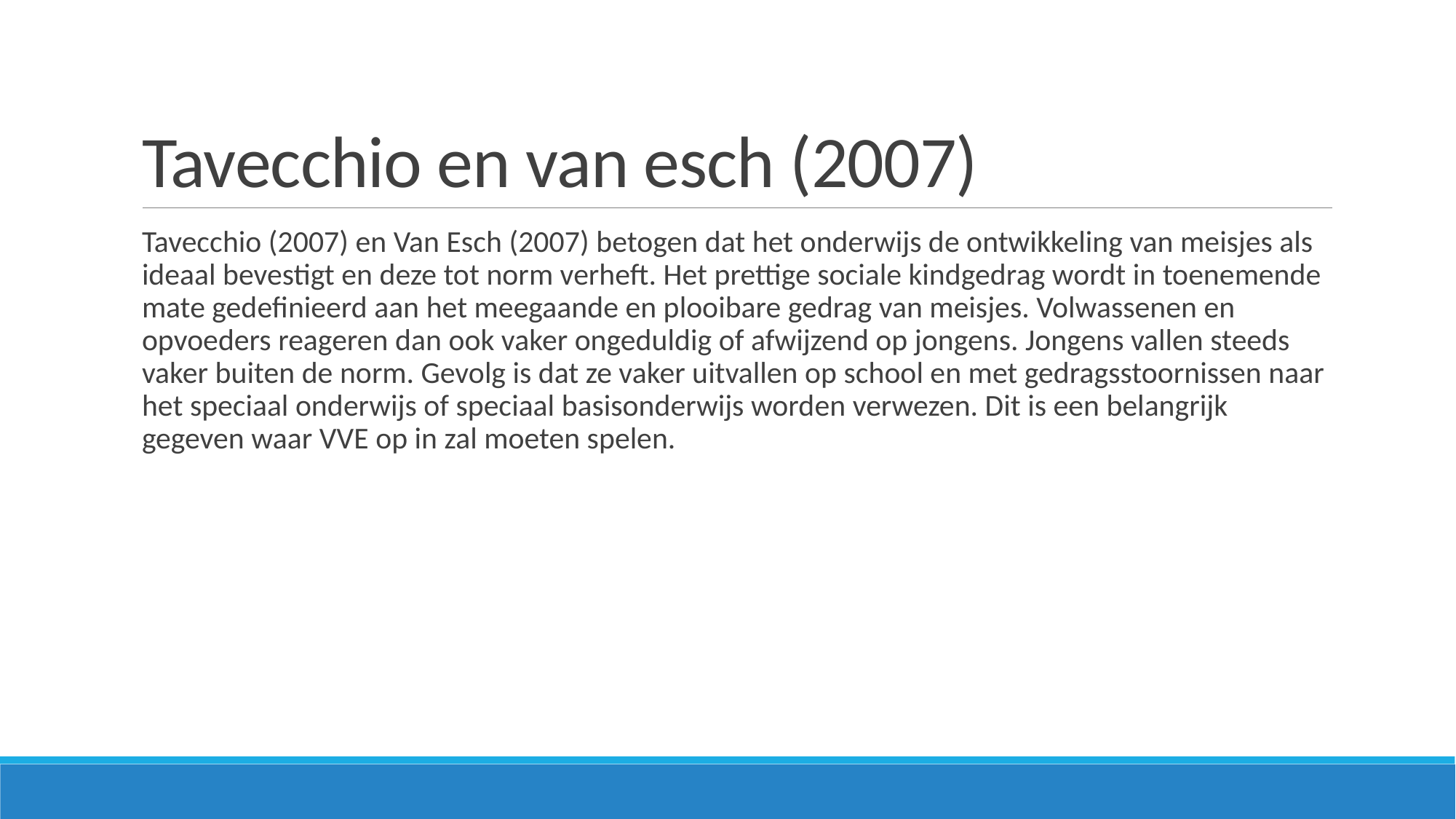

# Tavecchio en van esch (2007)
Tavecchio (2007) en Van Esch (2007) betogen dat het onderwijs de ontwikkeling van meisjes als ideaal bevestigt en deze tot norm verheft. Het prettige sociale kindgedrag wordt in toenemende mate gedefinieerd aan het meegaande en plooibare gedrag van meisjes. Volwassenen en opvoeders reageren dan ook vaker ongeduldig of afwijzend op jongens. Jongens vallen steeds vaker buiten de norm. Gevolg is dat ze vaker uitvallen op school en met gedragsstoornissen naar het speciaal onderwijs of speciaal basisonderwijs worden verwezen. Dit is een belangrijk gegeven waar VVE op in zal moeten spelen.